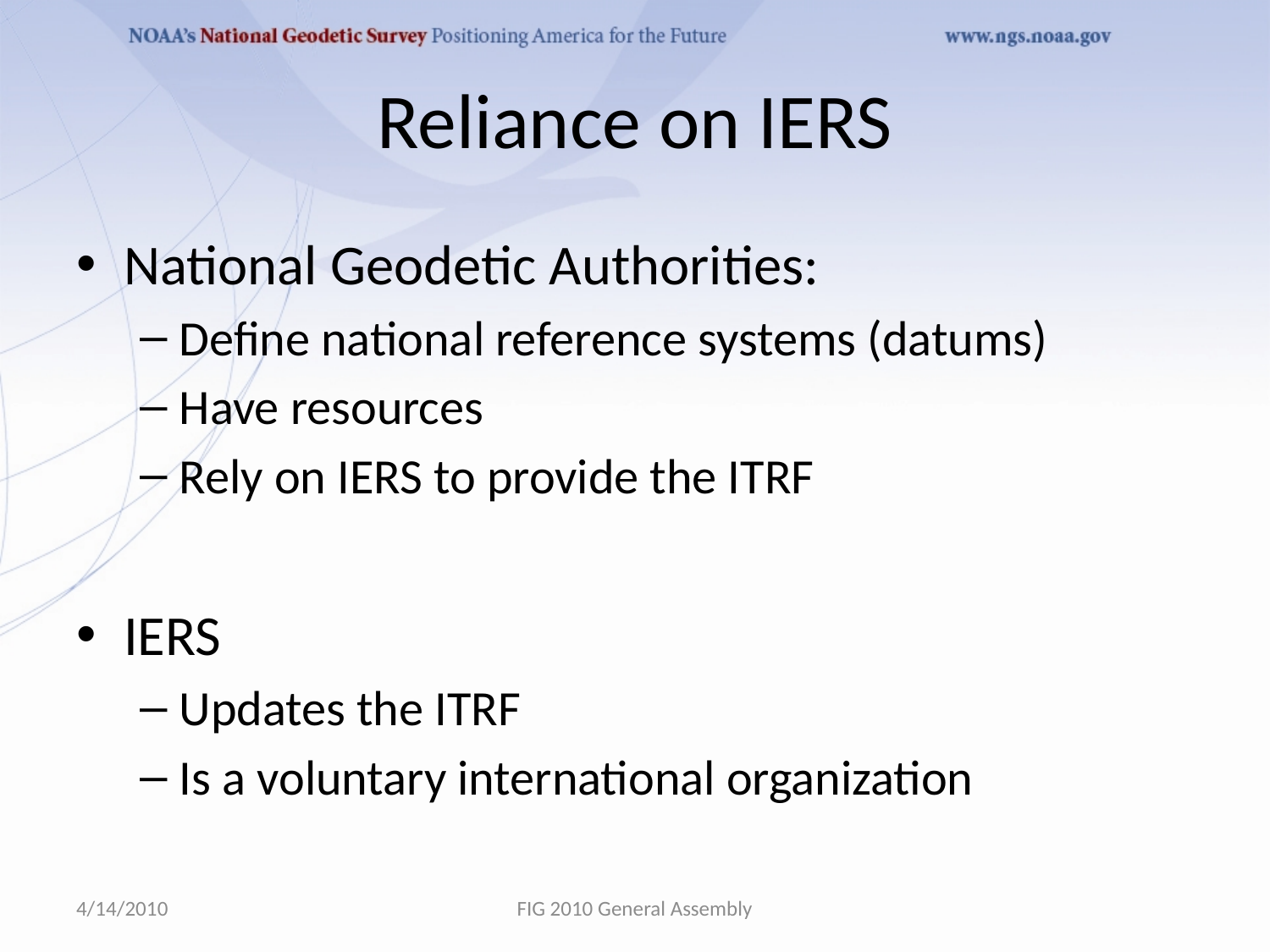

# Reliance on IERS
National Geodetic Authorities:
Define national reference systems (datums)
Have resources
Rely on IERS to provide the ITRF

IERS
Updates the ITRF
Is a voluntary international organization
4/14/2010
FIG 2010 General Assembly